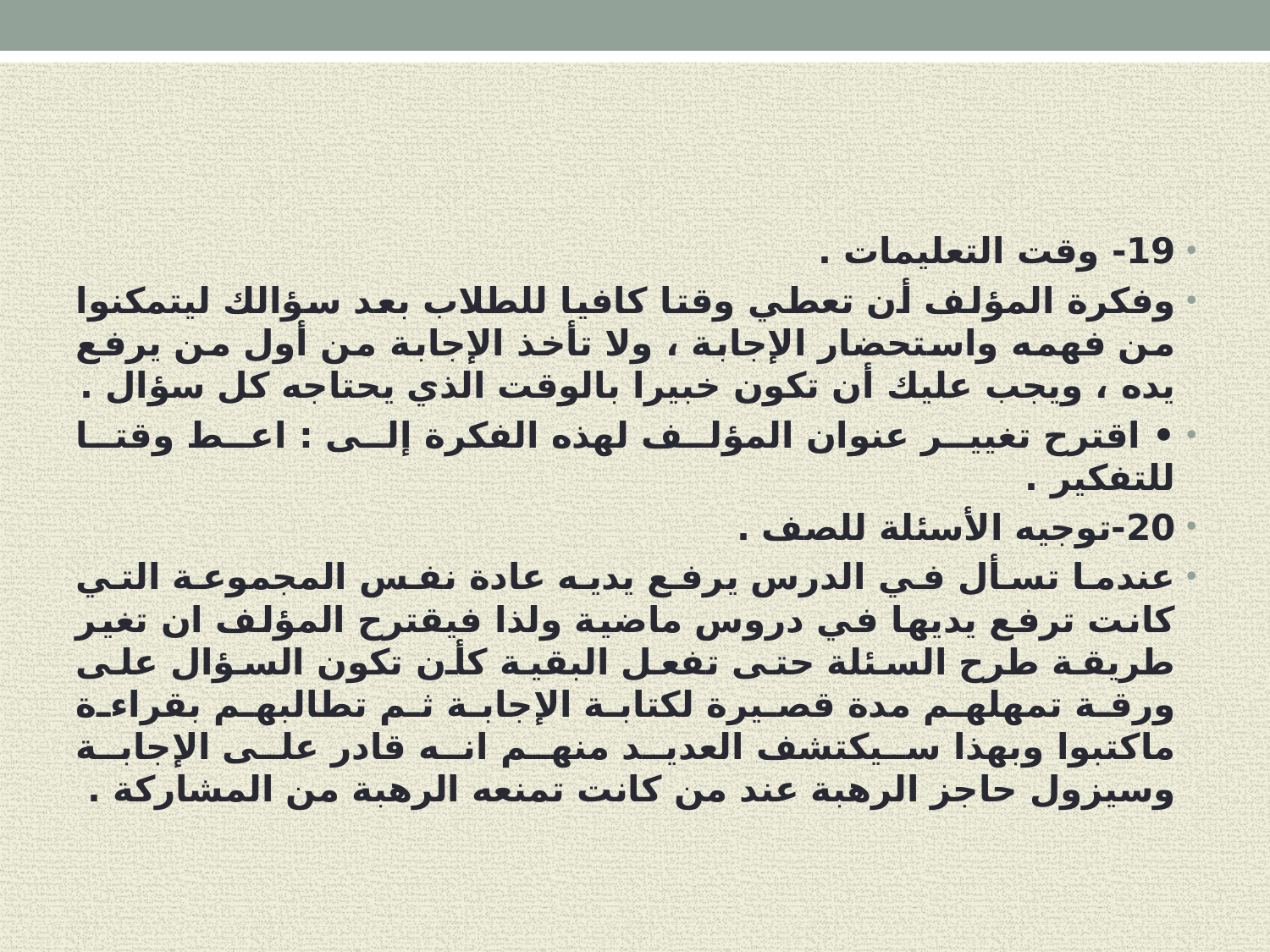

#
19- وقت التعليمات .
وفكرة المؤلف أن تعطي وقتا كافيا للطلاب بعد سؤالك ليتمكنوا من فهمه واستحضار الإجابة ، ولا تأخذ الإجابة من أول من يرفع يده ، ويجب عليك أن تكون خبيرا بالوقت الذي يحتاجه كل سؤال .
• اقترح تغيير عنوان المؤلف لهذه الفكرة إلى : اعط وقتا للتفكير .
20-توجيه الأسئلة للصف .
عندما تسأل في الدرس يرفع يديه عادة نفس المجموعة التي كانت ترفع يديها في دروس ماضية ولذا فيقترح المؤلف ان تغير طريقة طرح السئلة حتى تفعل البقية كأن تكون السؤال على ورقة تمهلهم مدة قصيرة لكتابة الإجابة ثم تطالبهم بقراءة ماكتبوا وبهذا سيكتشف العديد منهم انه قادر على الإجابة وسيزول حاجز الرهبة عند من كانت تمنعه الرهبة من المشاركة .